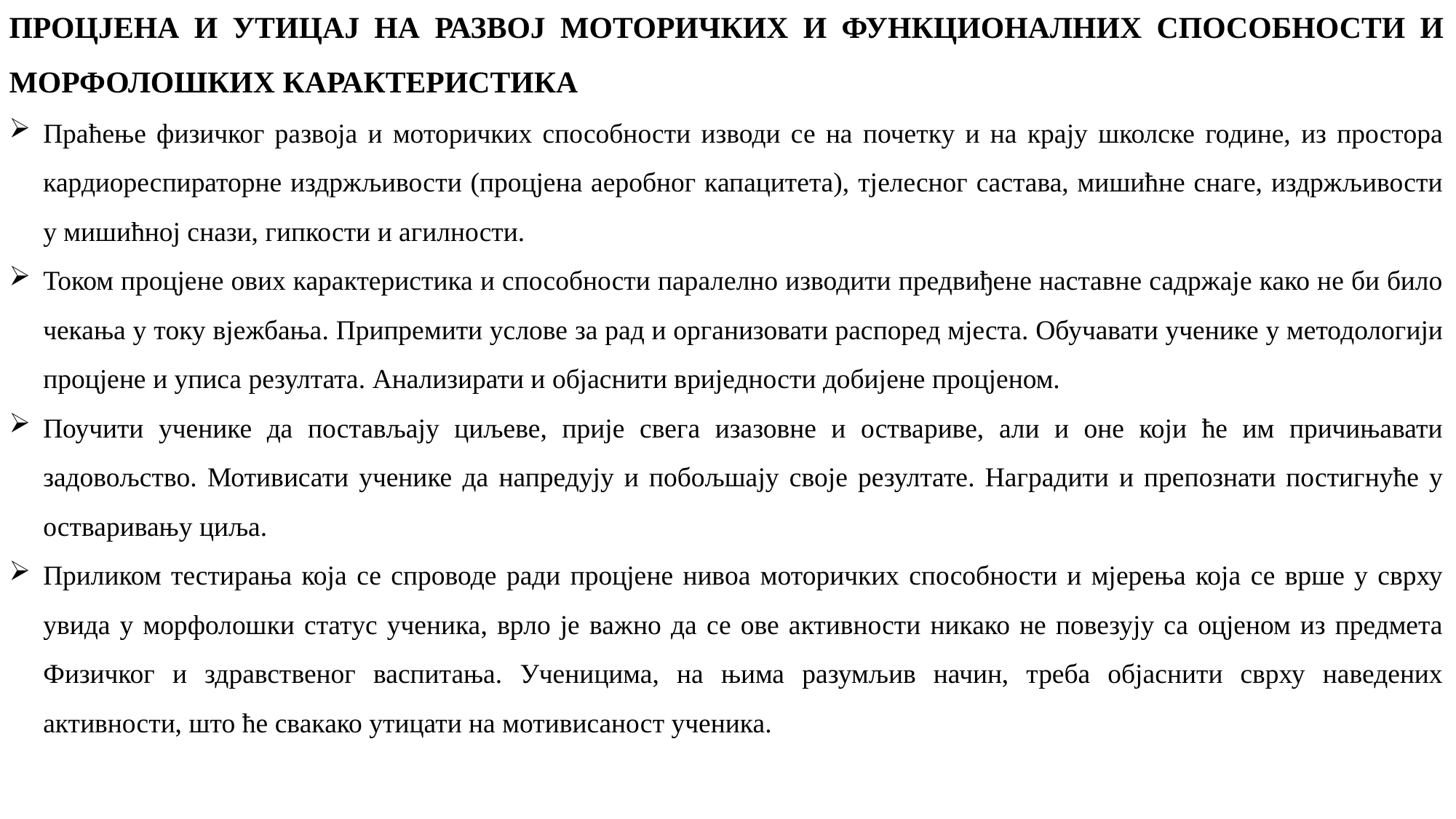

ПРОЦЈЕНА И УТИЦАЈ НА РАЗВОЈ МОТОРИЧКИХ И ФУНКЦИОНАЛНИХ СПОСОБНОСТИ И МОРФОЛОШКИХ КАРАКТЕРИСТИКА
Праћење физичког развоја и моторичких способности изводи се на почетку и на крају школске године, из простора кардиореспираторне издржљивости (процјена аеробног капацитета), тјелесног састава, мишићне снаге, издржљивости у мишићној снази, гипкости и агилности.
Током процјене ових карактеристика и способности паралелно изводити предвиђене наставне садржаје како не би било чекања у току вјежбања. Припремити услове за рад и организовати распоред мјеста. Обучавати ученике у методологији процјене и уписа резултата. Анализирати и објаснити вриједности добијене процјеном.
Поучити ученике да постављају циљеве, прије свега изазовне и оствариве, али и оне који ће им причињавати задовољство. Мотивисати ученике да напредују и побољшају своје резултате. Наградити и препознати постигнуће у остваривању циља.
Приликом тестирања која се спроводе ради процјене нивоа моторичких способности и мјерења која се врше у сврху увида у морфолошки статус ученика, врло је важно да се ове активности никако не повезују са оцјеном из предмета Физичког и здравственог васпитања. Ученицима, на њима разумљив начин, треба објаснити сврху наведених активности, што ће свакако утицати на мотивисаност ученика.